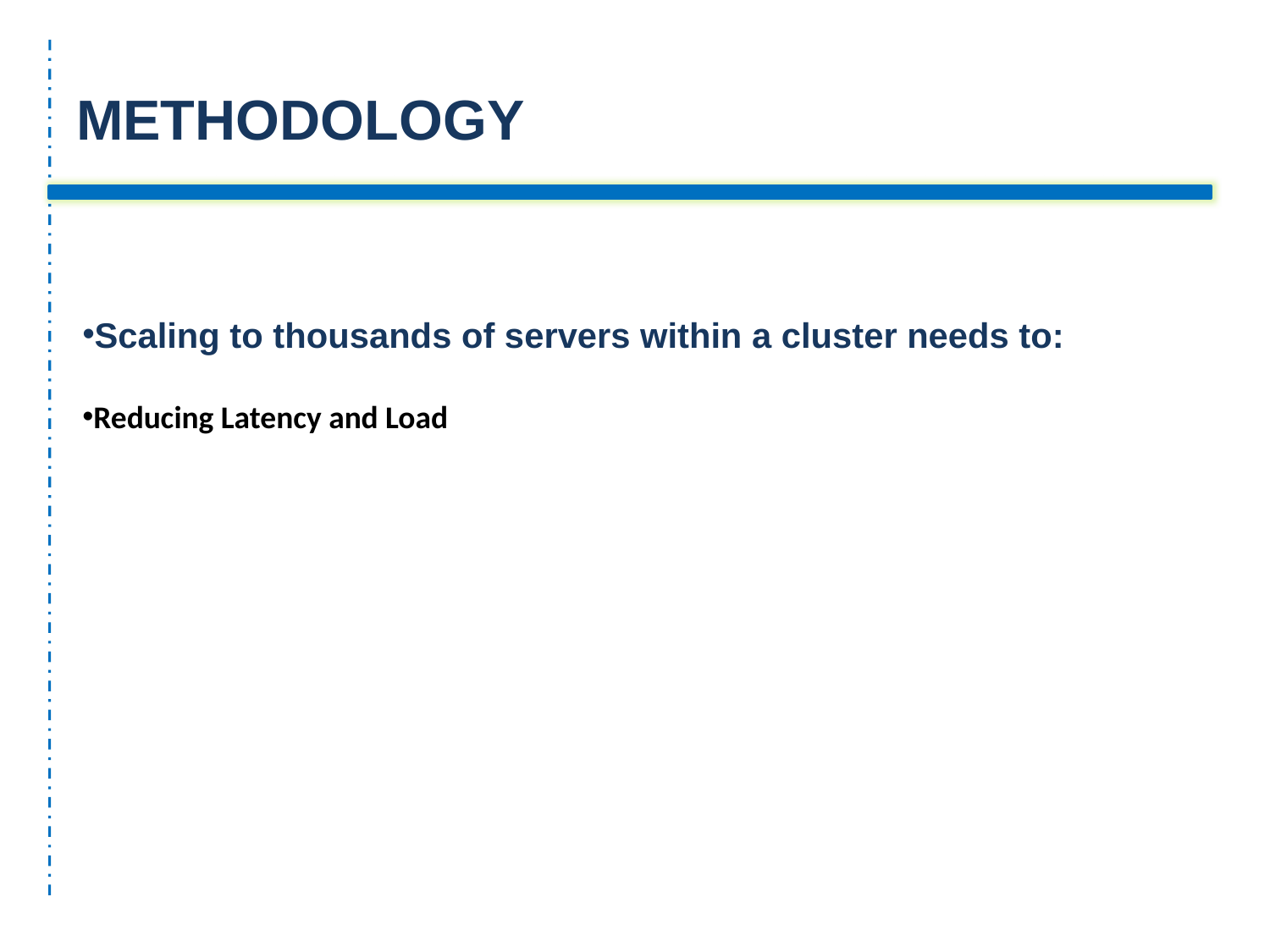

# METHODOLOGY

Scaling to thousands of servers within a cluster needs to:

Reducing Latency and Load